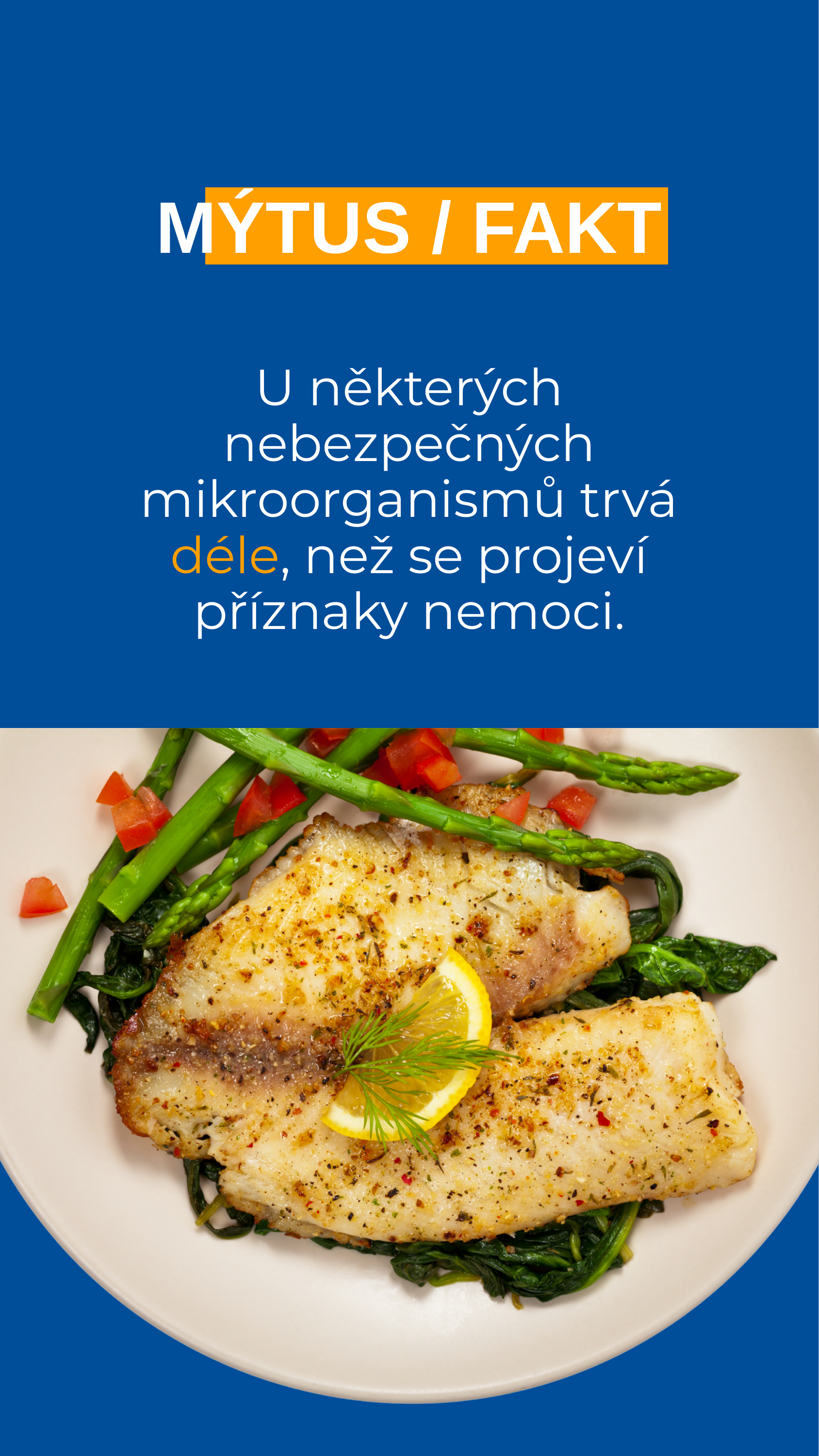

MÝTUS / FAKT

U některých nebezpečných mikroorganismů trvá déle, než se projeví příznaky nemoci.